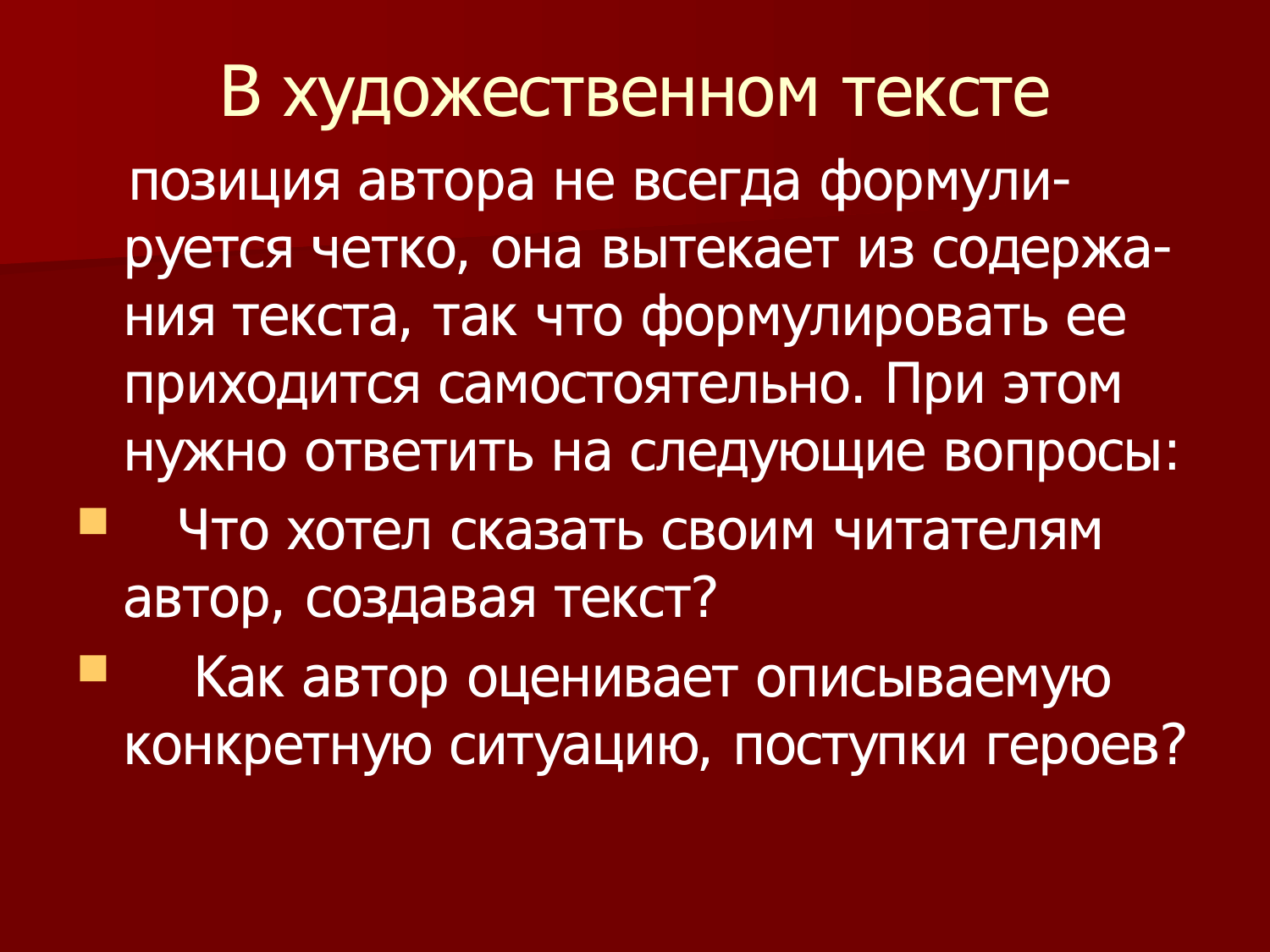

# В художественном тексте
   позиция автора не всегда формули-руется четко, она вытекает из содержа-ния текста, так что формулировать ее приходится самостоятельно. При этом нужно ответить на следующие вопросы:
   Что хотел сказать своим читателям  автор, создавая текст?
    Как автор оценивает описываемую конкретную ситуацию, поступки героев?